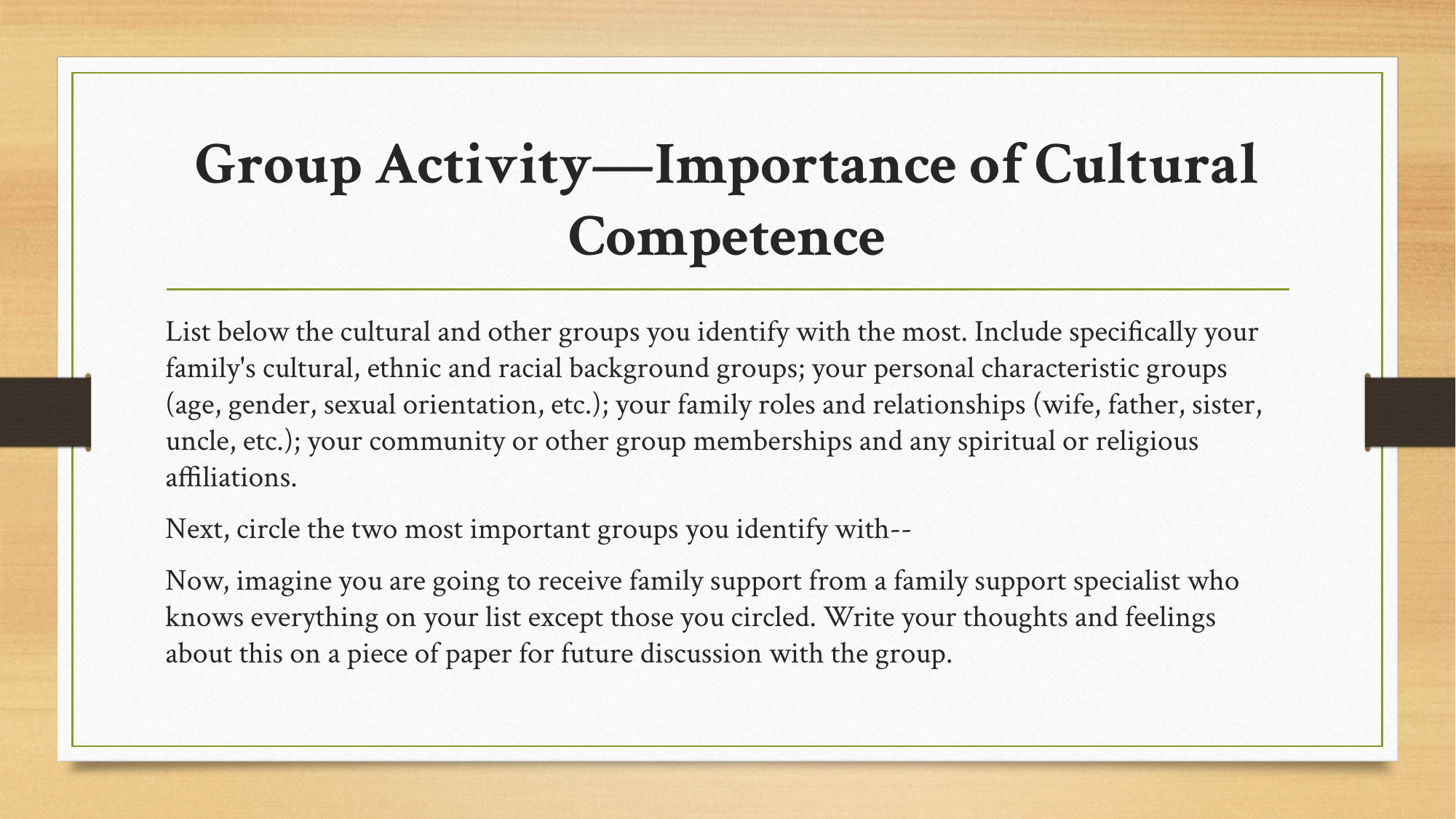

# Group Activity—Importance of Cultural Competence
List below the cultural and other groups you identify with the most. Include specifically your family's cultural, ethnic and racial background groups; your personal characteristic groups (age, gender, sexual orientation, etc.); your family roles and relationships (wife, father, sister, uncle, etc.); your community or other group memberships and any spiritual or religious affiliations.
Next, circle the two most important groups you identify with--
Now, imagine you are going to receive family support from a family support specialist who knows everything on your list except those you circled. Write your thoughts and feelings about this on a piece of paper for future discussion with the group.